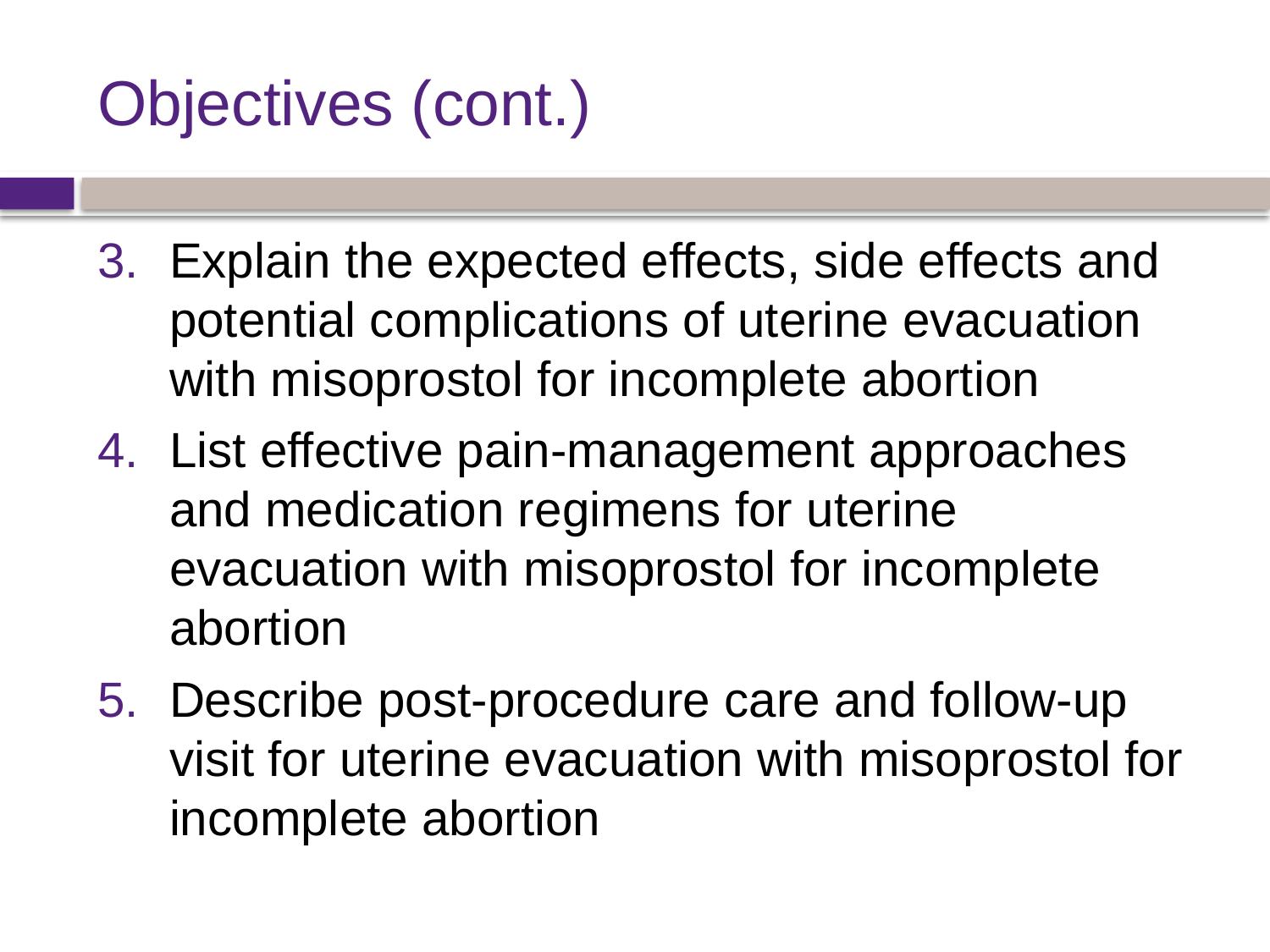

# Objectives (cont.)
Explain the expected effects, side effects and potential complications of uterine evacuation with misoprostol for incomplete abortion
List effective pain-management approaches and medication regimens for uterine evacuation with misoprostol for incomplete abortion
Describe post-procedure care and follow-up visit for uterine evacuation with misoprostol for incomplete abortion